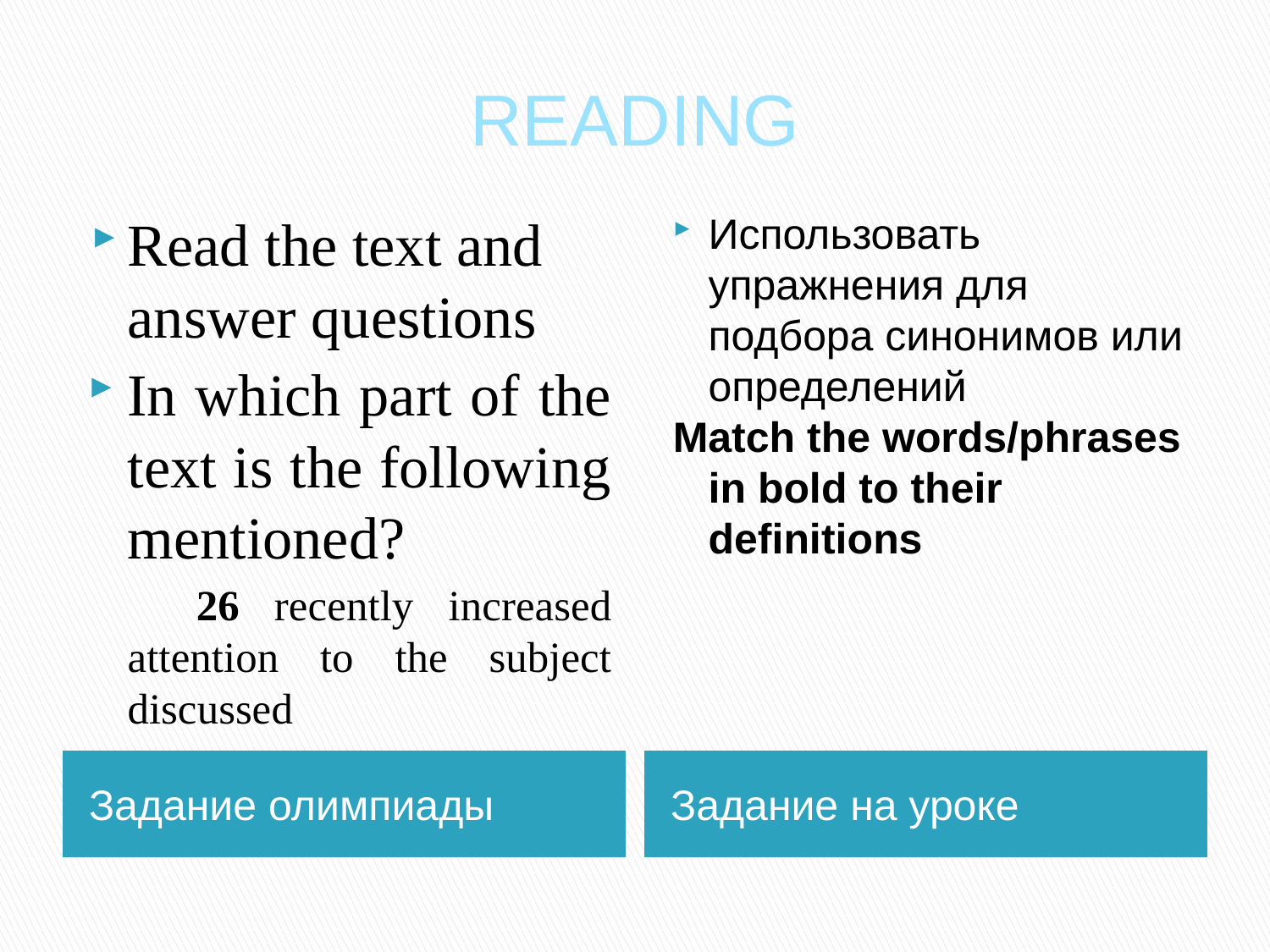

# READING
Read the text and answer questions
In which part of the text is the following mentioned?
   26 recently increased attention to the subject discussed
Использовать упражнения для подбора синонимов или определений
Match the words/phrases in bold to their definitions

Задание олимпиады
Задание на уроке